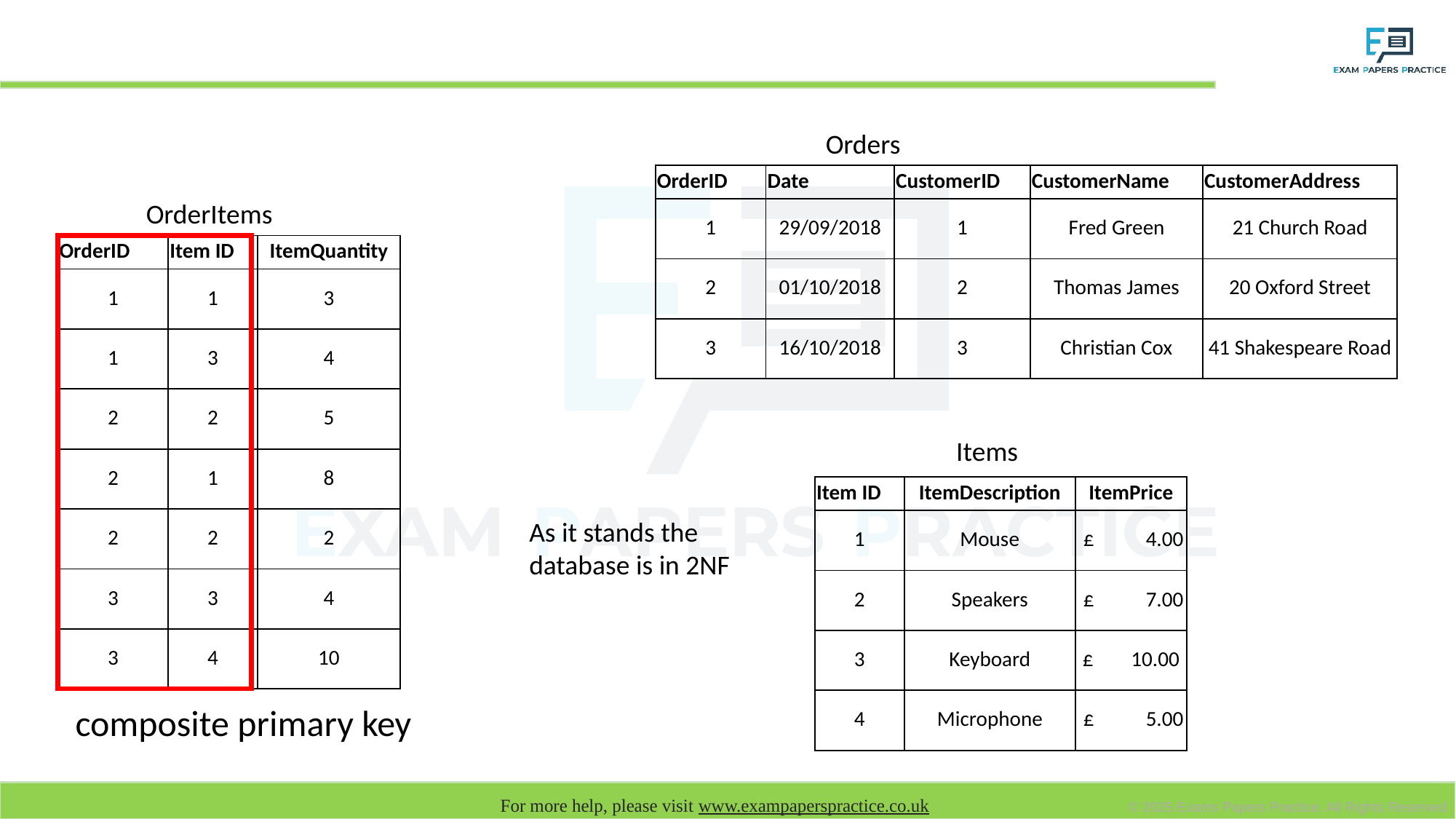

# 2NF normalised table
Orders
| OrderID | Date | CustomerID | CustomerName | CustomerAddress |
| --- | --- | --- | --- | --- |
| 1 | 29/09/2018 | 1 | Fred Green | 21 Church Road |
| 2 | 01/10/2018 | 2 | Thomas James | 20 Oxford Street |
| 3 | 16/10/2018 | 3 | Christian Cox | 41 Shakespeare Road |
OrderItems

| OrderID | Item ID | ItemQuantity |
| --- | --- | --- |
| 1 | 1 | 3 |
| 1 | 3 | 4 |
| 2 | 2 | 5 |
| 2 | 1 | 8 |
| 2 | 2 | 2 |
| 3 | 3 | 4 |
| 3 | 4 | 10 |
Items
| Item ID | ItemDescription | ItemPrice |
| --- | --- | --- |
| 1 | Mouse | £ 4.00 |
| 2 | Speakers | £ 7.00 |
| 3 | Keyboard | £ 10.00 |
| 4 | Microphone | £ 5.00 |
As it stands the database is in 2NF
composite primary key